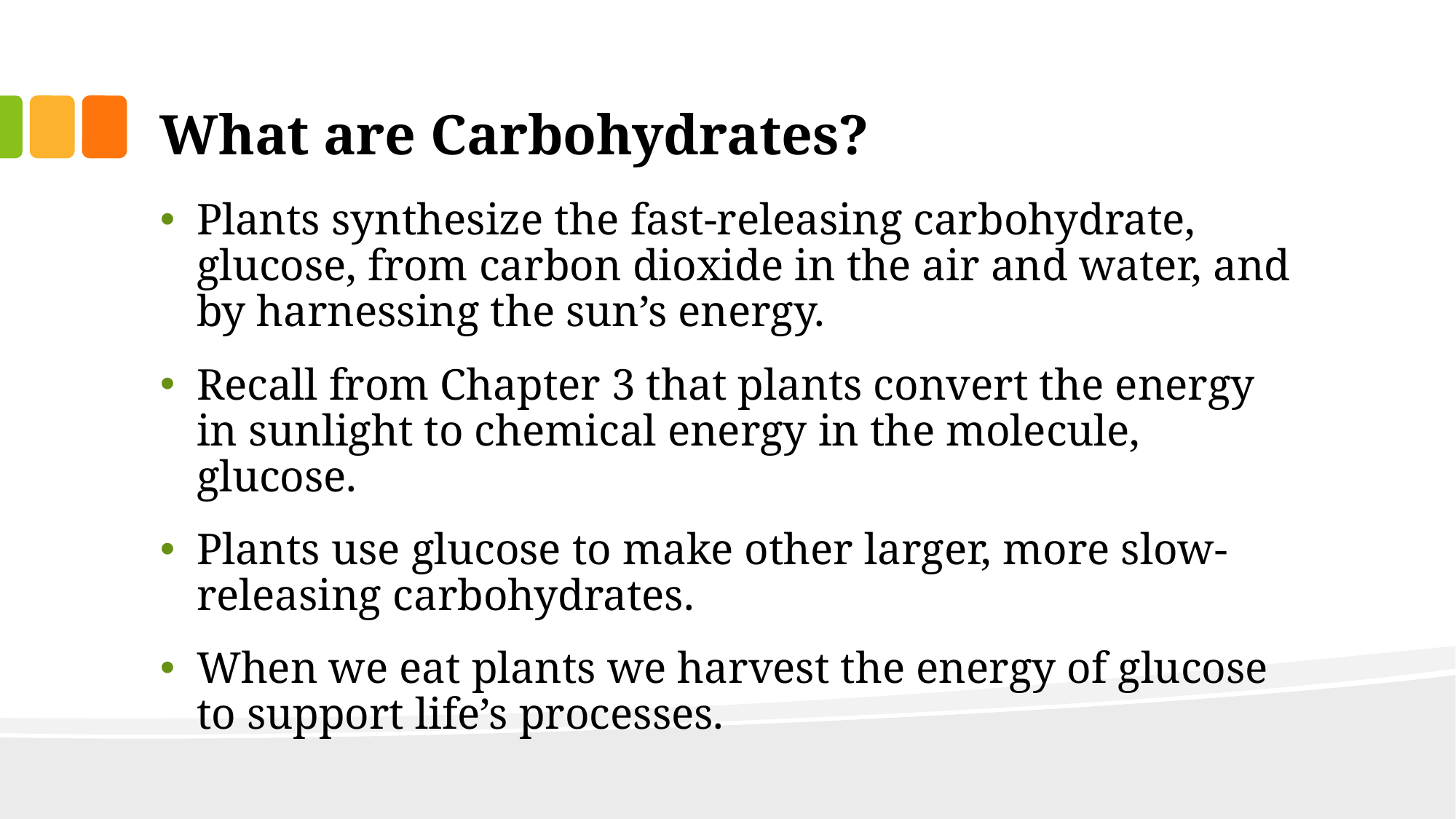

# What are Carbohydrates?
Plants synthesize the fast-releasing carbohydrate, glucose, from carbon dioxide in the air and water, and by harnessing the sun’s energy.
Recall from Chapter 3 that plants convert the energy in sunlight to chemical energy in the molecule, glucose.
Plants use glucose to make other larger, more slow-releasing carbohydrates.
When we eat plants we harvest the energy of glucose to support life’s processes.